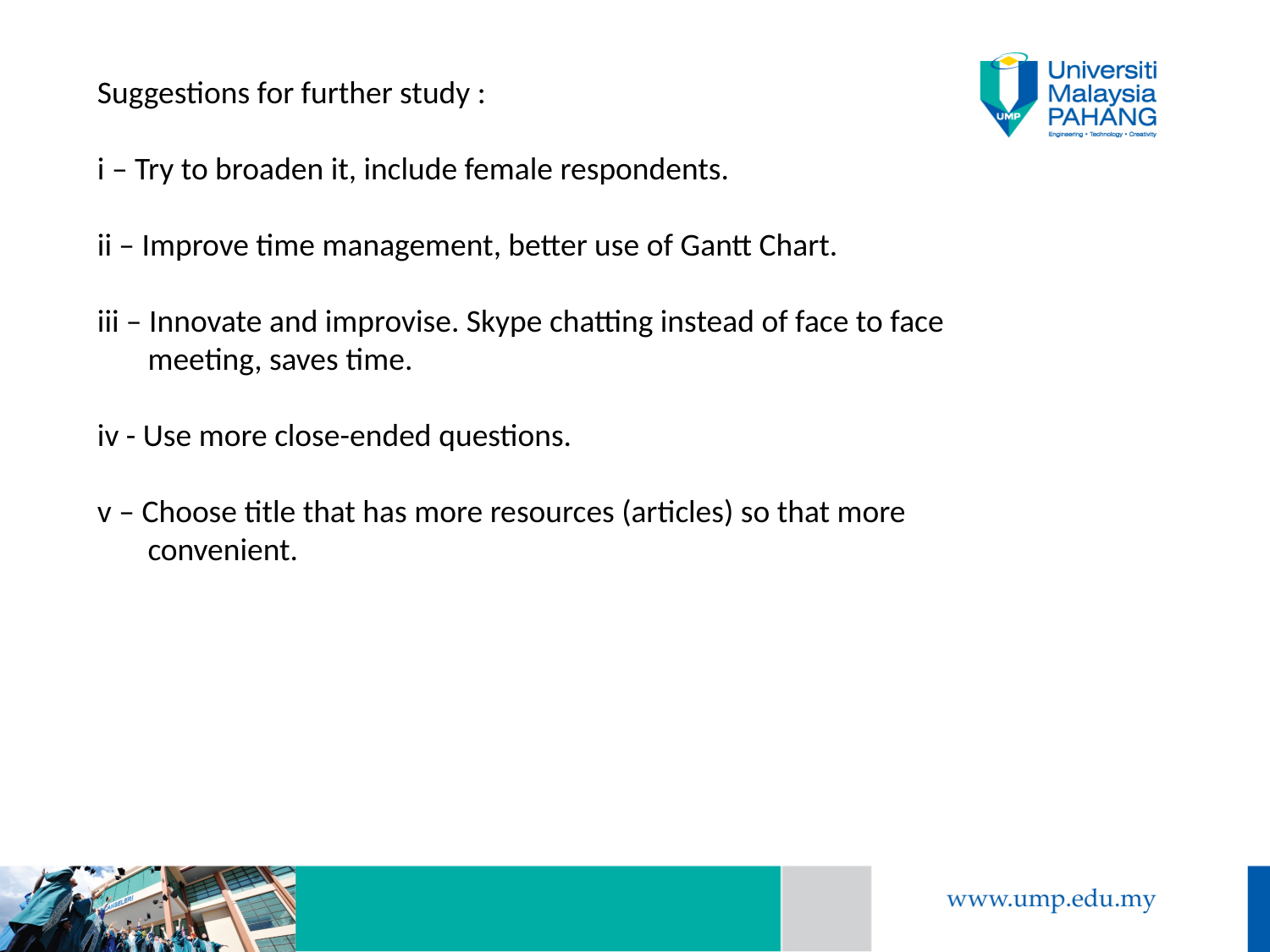

Suggestions for further study :

i – Try to broaden it, include female respondents.

ii – Improve time management, better use of Gantt Chart.

iii – Innovate and improvise. Skype chatting instead of face to face
       meeting, saves time.

iv - Use more close-ended questions.

v – Choose title that has more resources (articles) so that more
       convenient.